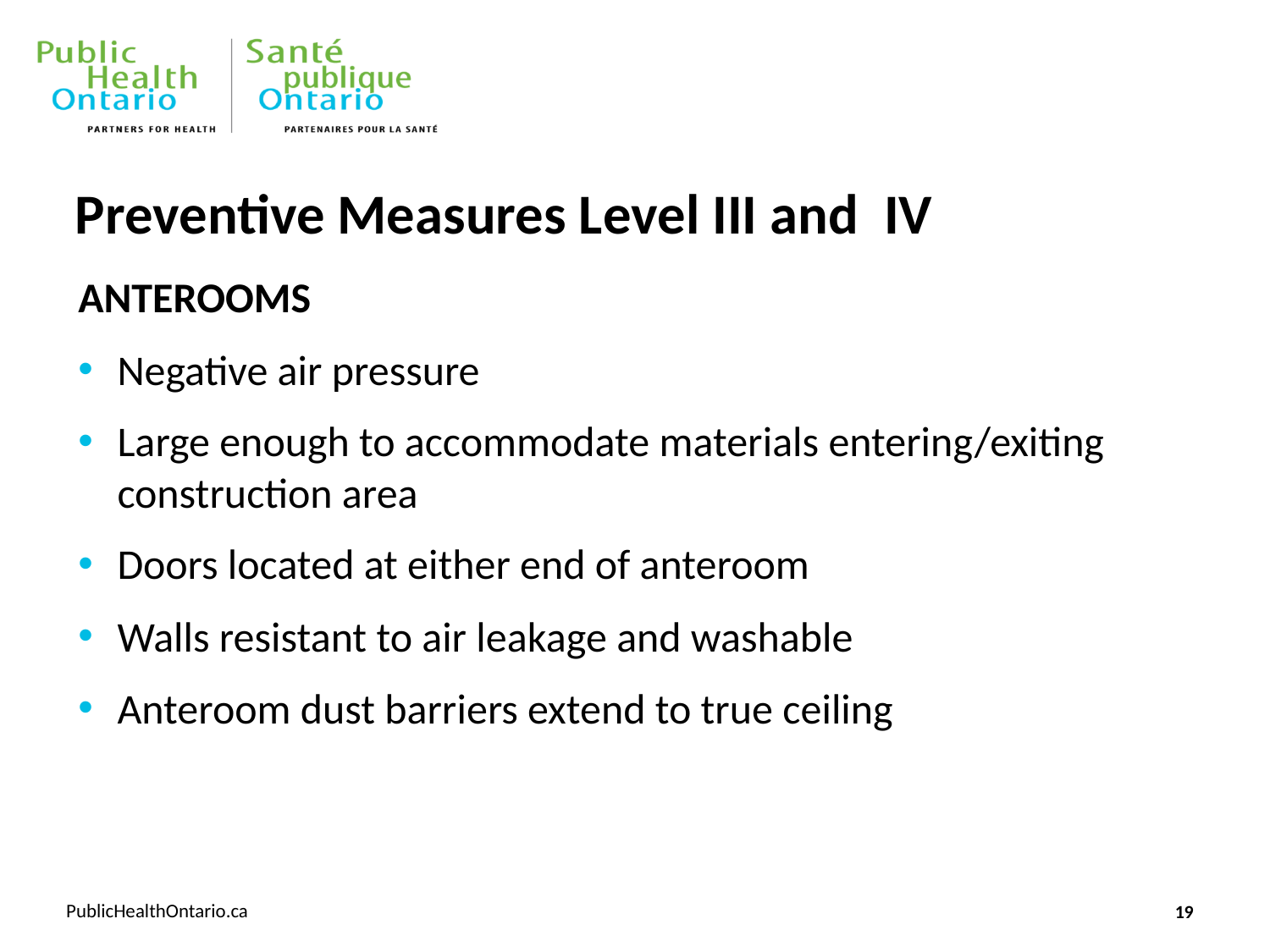

# Preventive Measures Level III and  IV
Anterooms
Negative air pressure
Large enough to accommodate materials entering/exiting construction area
Doors located at either end of anteroom
Walls resistant to air leakage and washable
Anteroom dust barriers extend to true ceiling
19